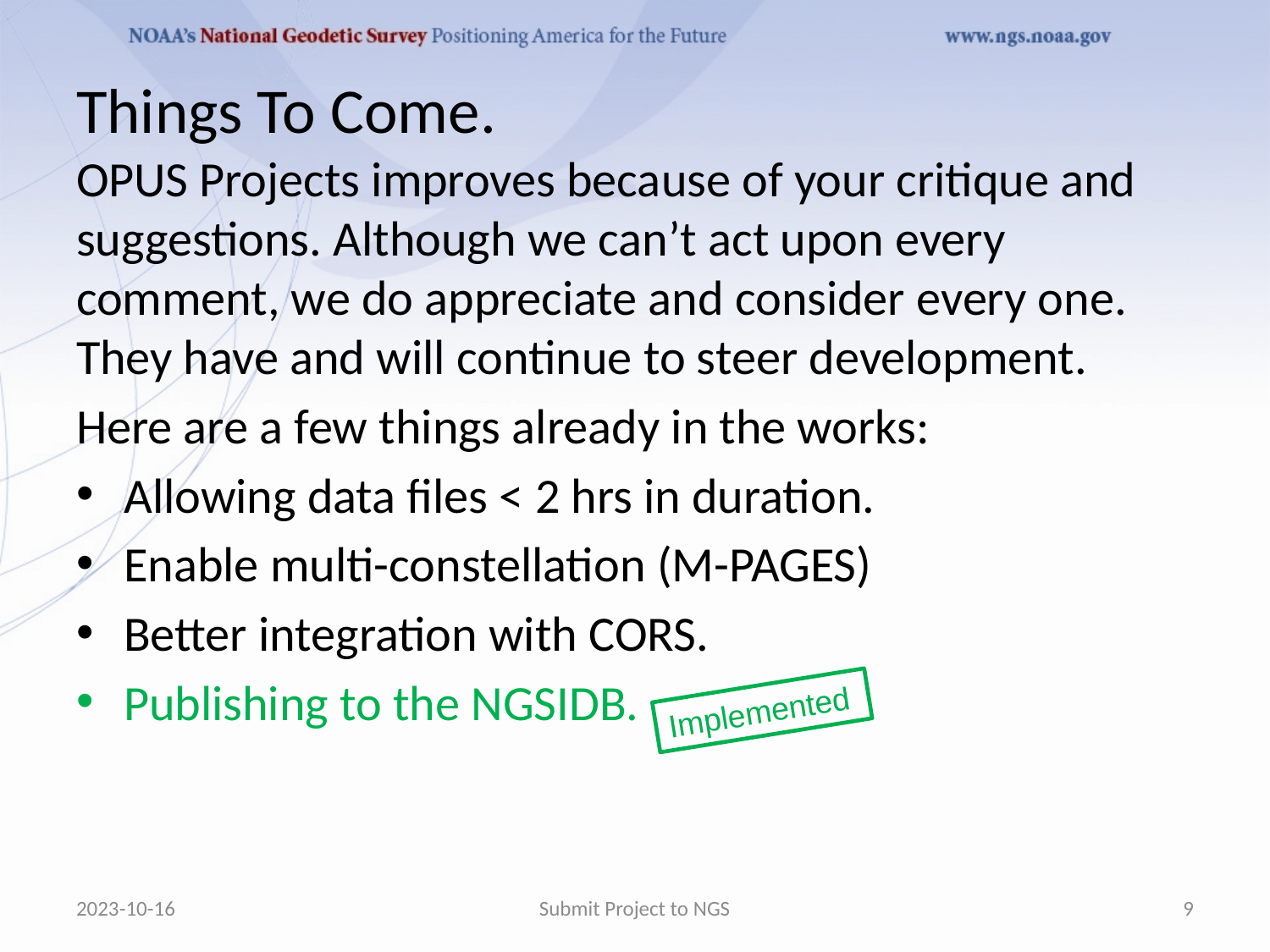

# Things To Come.
OPUS Projects improves because of your critique and suggestions. Although we can’t act upon every comment, we do appreciate and consider every one. They have and will continue to steer development.
Here are a few things already in the works:
Allowing data files < 2 hrs in duration.
Enable multi-constellation (M-PAGES)
Better integration with CORS.
Publishing to the NGSIDB.

Implemented
2023-10-16
Submit Project to NGS
9